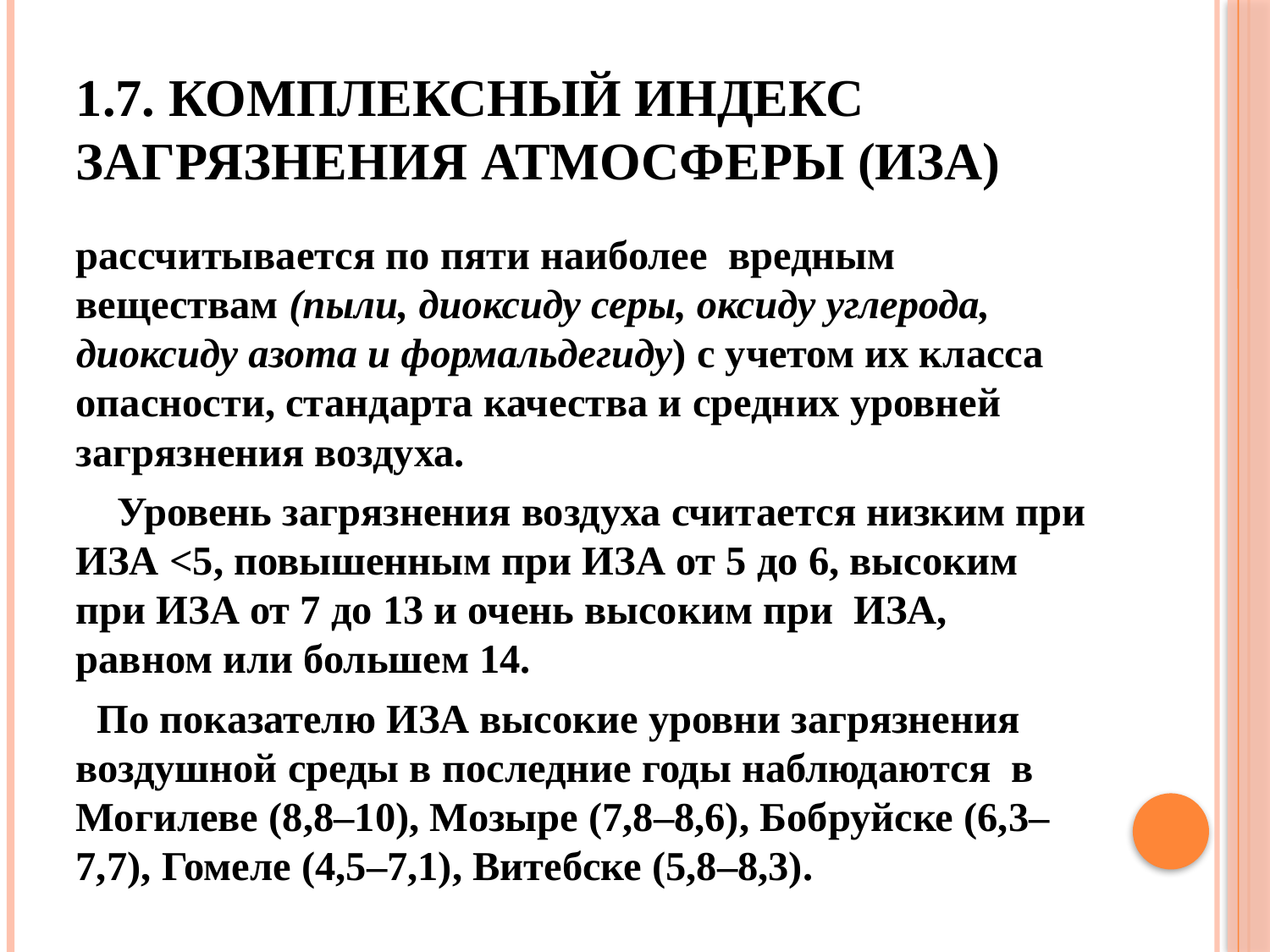

# 1.7. комплексный индекс загрязнения атмосферы (ИЗА)
рассчитывается по пяти наиболее  вредным веществам (пыли, диоксиду серы, оксиду углерода, диоксиду азота и формальдегиду) с учетом их класса опасности, стандарта качества и средних уровней загрязнения воздуха.
    Уровень загрязнения воздуха считается низким при ИЗА <5, повышенным при ИЗА от 5 до 6, высоким при ИЗА от 7 до 13 и очень высоким при  ИЗА, равном или большем 14.
  По показателю ИЗА высокие уровни загрязнения воздушной среды в последние годы наблюдаются  в Могилеве (8,8–10), Мозыре (7,8–8,6), Бобруйске (6,3–7,7), Гомеле (4,5–7,1), Витебске (5,8–8,3).